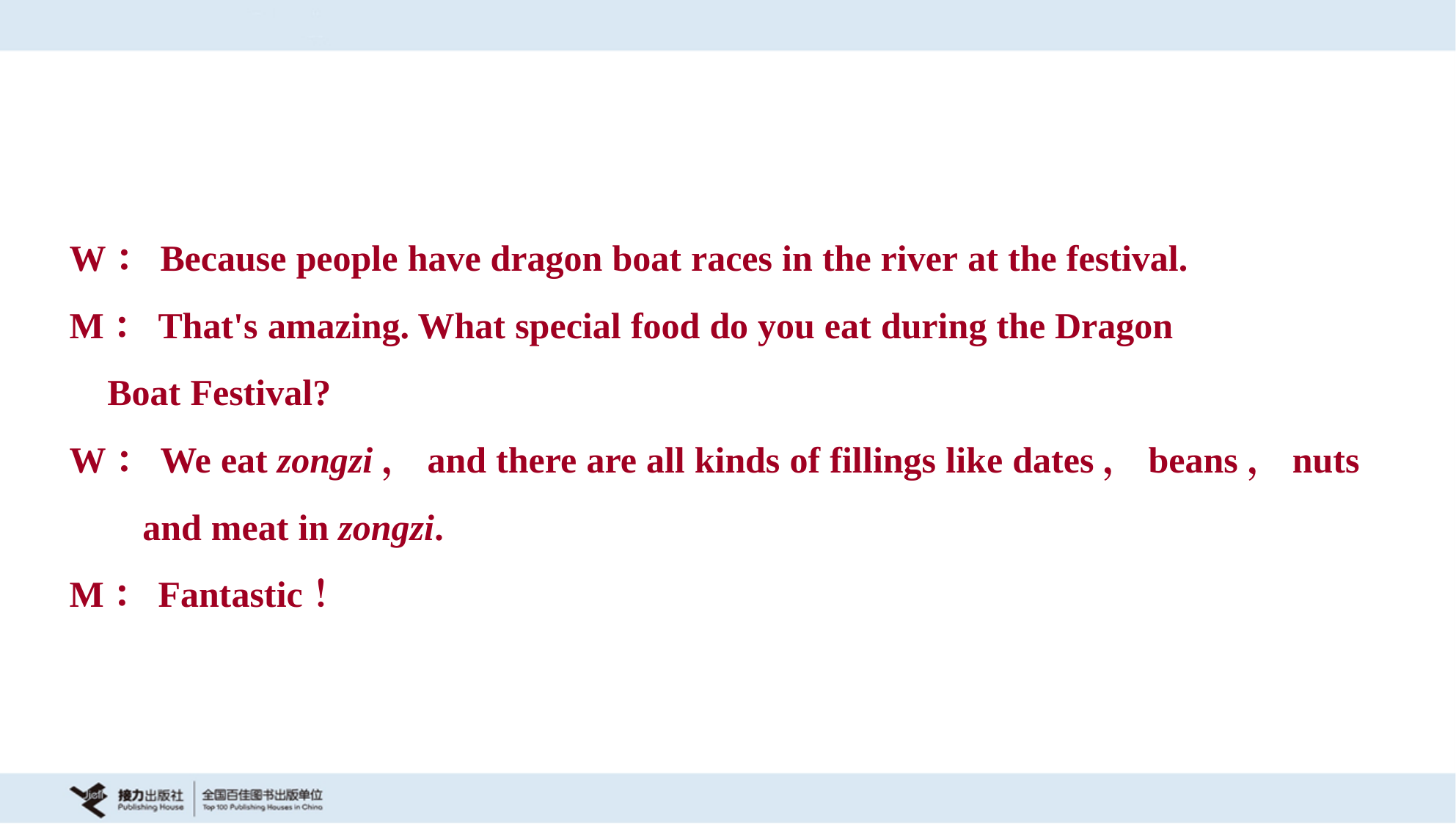

W：Because people have dragon boat races in the river at the festival.
M：That's amazing. What special food do you eat during the Dragon
    Boat Festival?
W：We eat zongzi，and there are all kinds of fillings like dates，beans，nuts
        and meat in zongzi.
M：Fantastic！